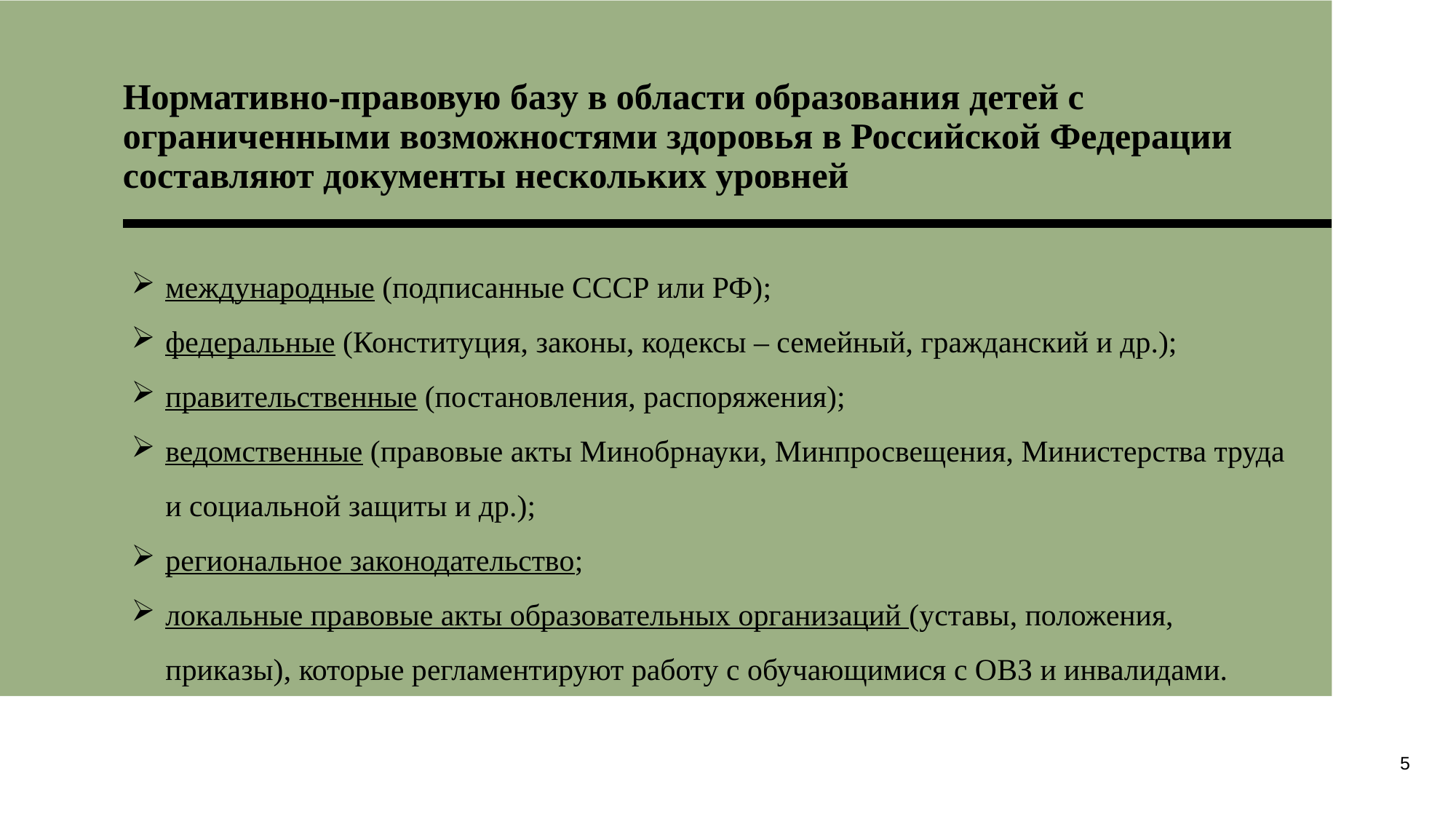

# Нормативно-правовую базу в области образования детей с ограниченными возможностями здоровья в Российской Федерации составляют документы нескольких уровней
международные (подписанные СССР или РФ);
федеральные (Конституция, законы, кодексы – семейный, гражданский и др.);
правительственные (постановления, распоряжения);
ведомственные (правовые акты Минобрнауки, Минпросвещения, Министерства труда и социальной защиты и др.);
региональное законодательство;
локальные правовые акты образовательных организаций (уставы, положения, приказы), которые регламентируют работу с обучающимися с ОВЗ и инвалидами.
5